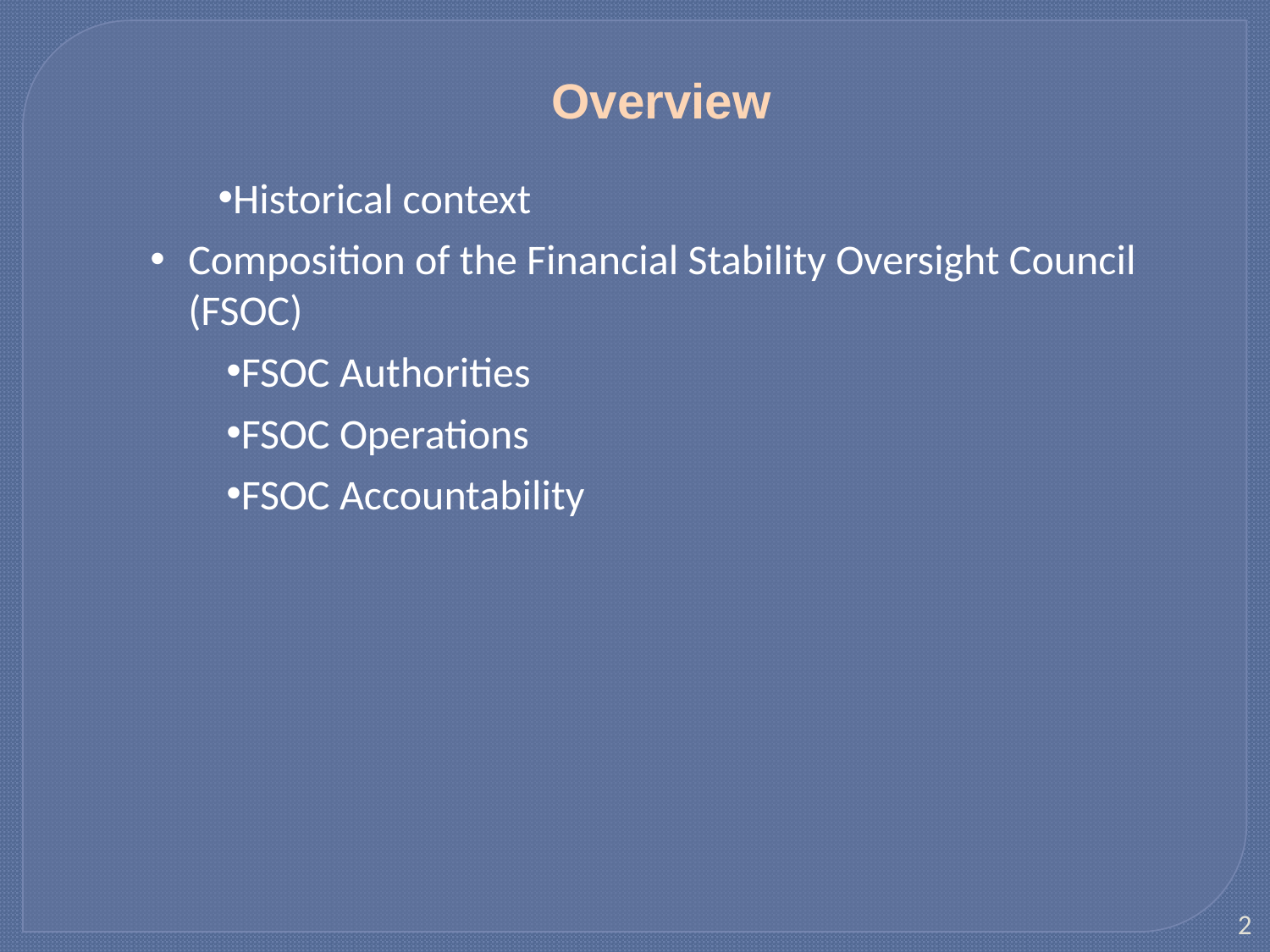

Overview
Historical context
Composition of the Financial Stability Oversight Council (FSOC)
FSOC Authorities
FSOC Operations
FSOC Accountability

2